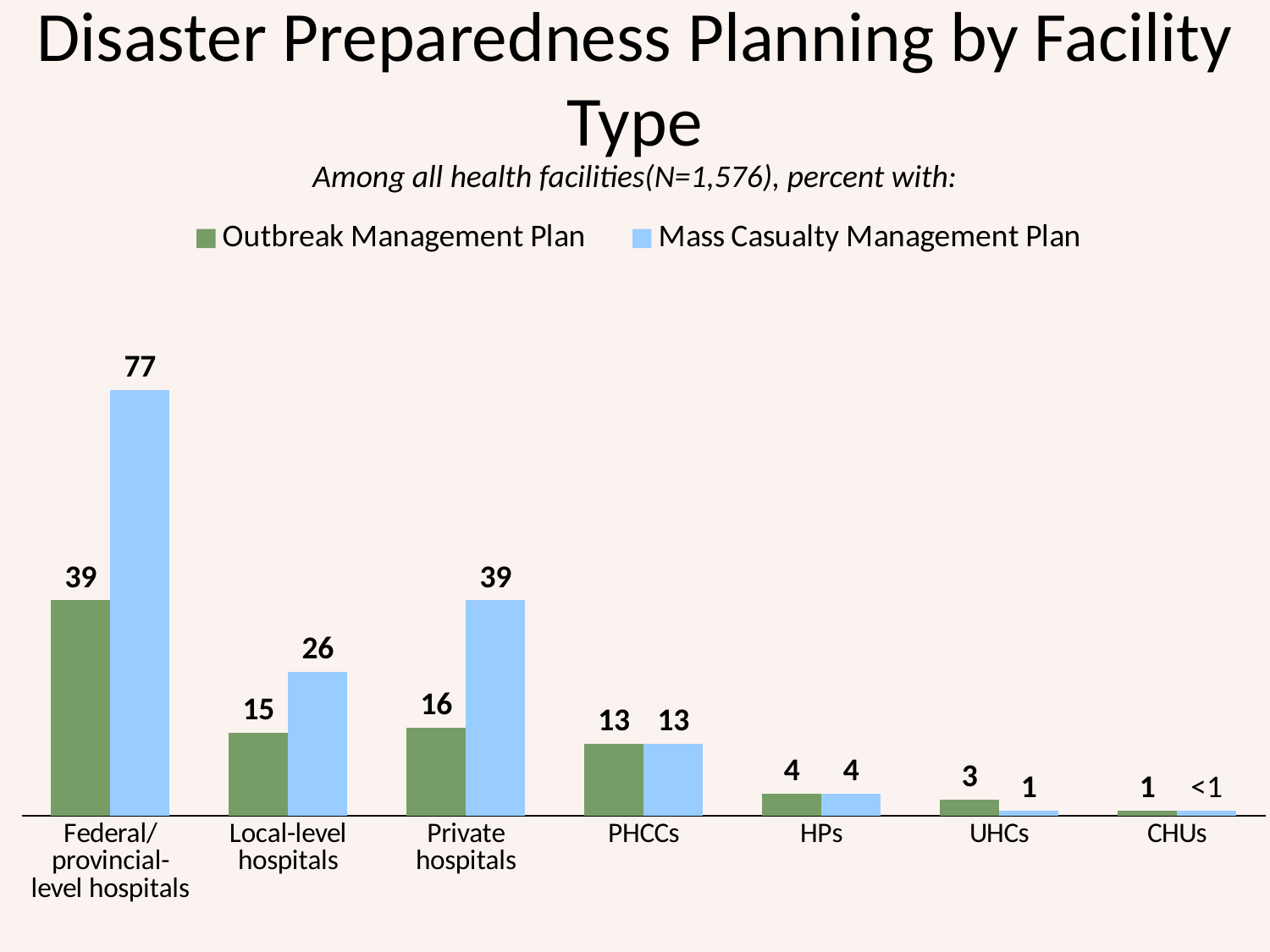

# Disaster Preparedness Planning by Facility Type
Among all health facilities(N=1,576), percent with:

### Chart

| Category | Outbreak Management Plan | Mass Casualty Management Plan |
|---|---|---|
| Federal/ provincial-level hospitals | 39.0 | 77.0 |
| Local-level hospitals | 15.0 | 26.0 |
| Private hospitals | 16.0 | 39.0 |
| PHCCs | 13.0 | 13.0 |
| HPs | 4.0 | 4.0 |
| UHCs | 3.0 | 1.0 |
| CHUs | 1.0 | 1.0 |